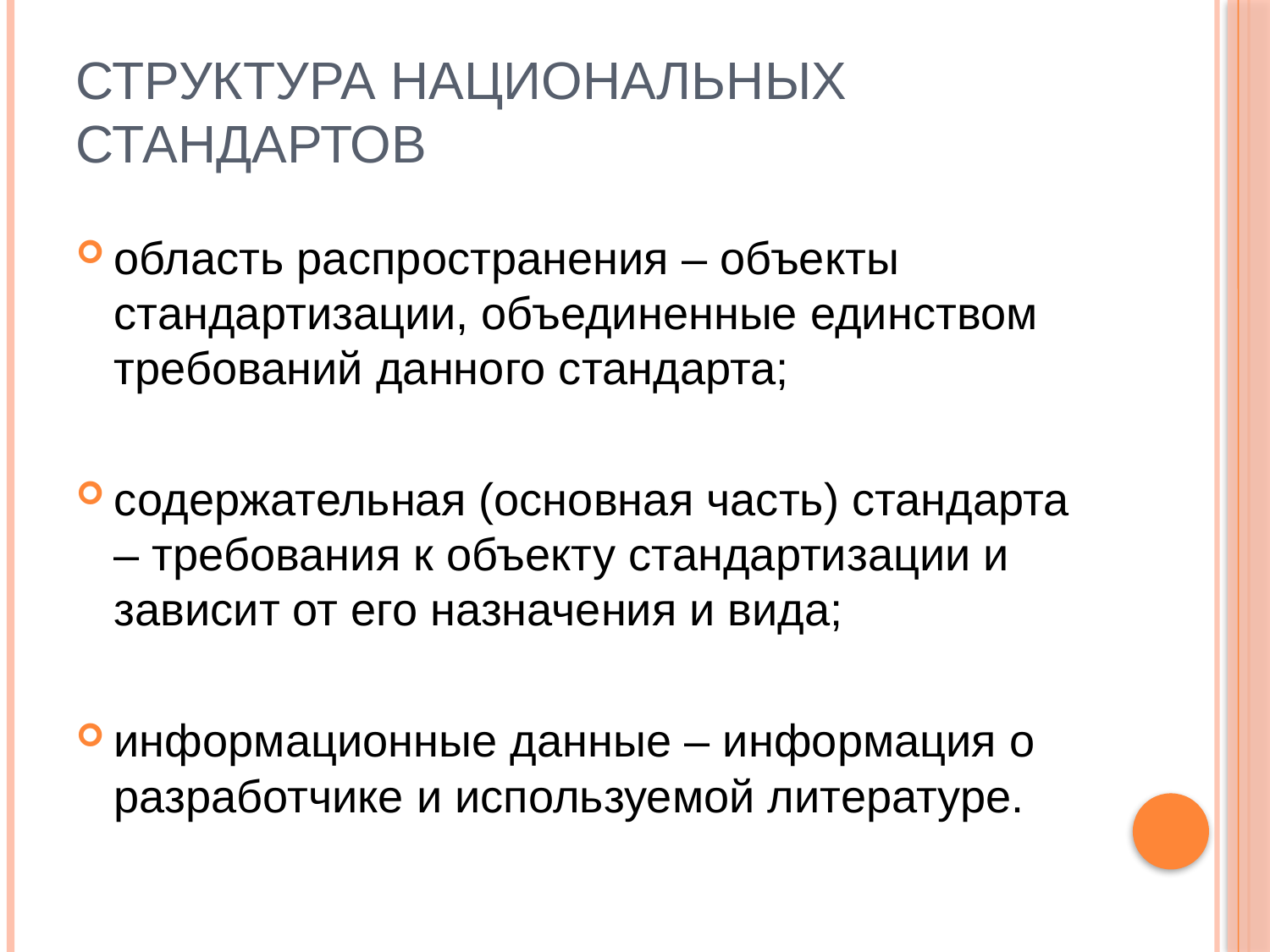

# Структура национальных стандартов
область распространения – объекты стандартизации, объединенные единством требований данного стандарта;

содержательная (основная часть) стандарта – требования к объекту стандартизации и зависит от его назначения и вида;

информационные данные – информация о разработчике и используемой литературе.